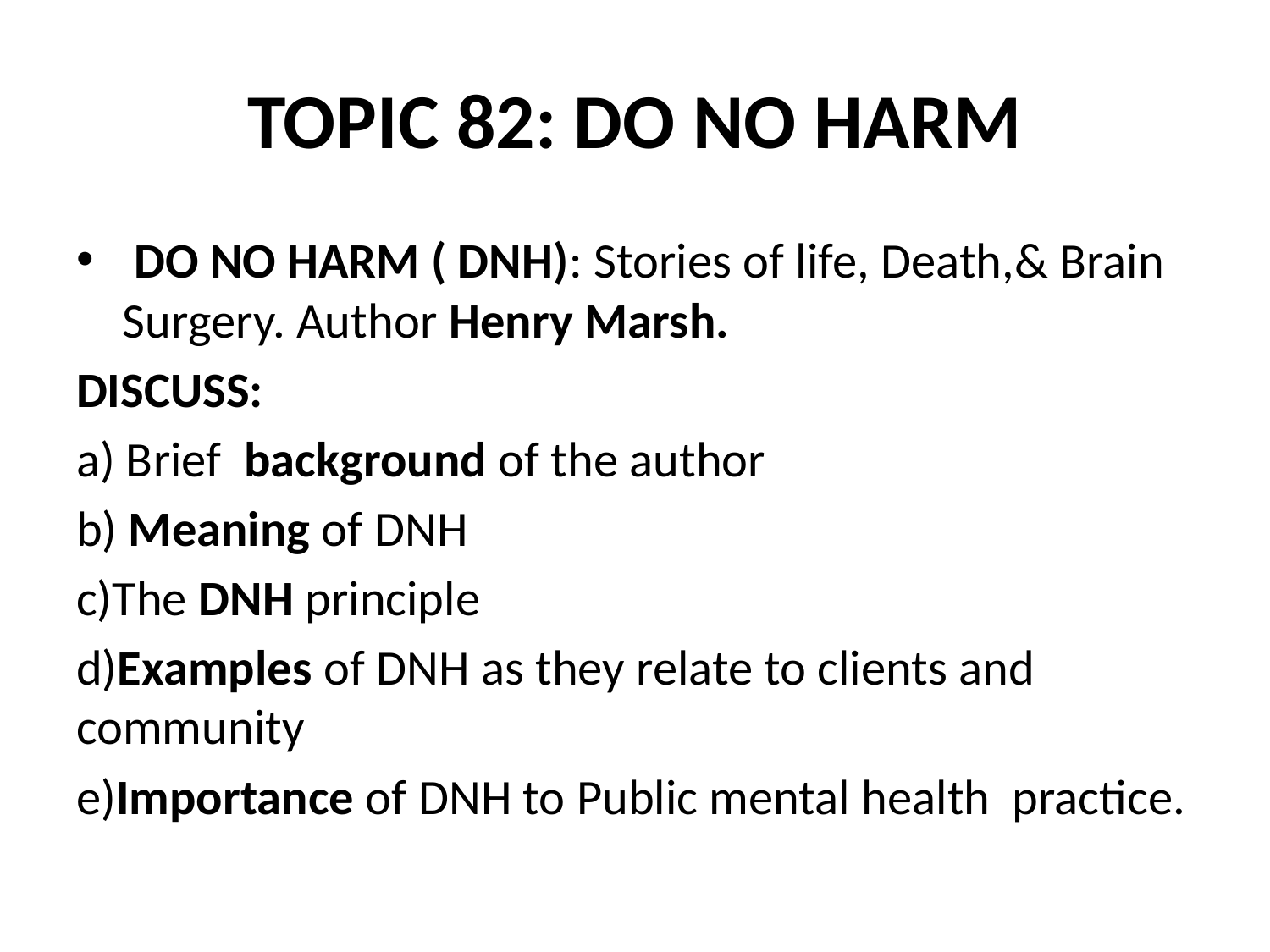

# TOPIC 82: DO NO HARM
 DO NO HARM ( DNH): Stories of life, Death,& Brain Surgery. Author Henry Marsh.
DISCUSS:
a) Brief  background of the author
b) Meaning of DNH
c)The DNH principle
d)Examples of DNH as they relate to clients and community
e)Importance of DNH to Public mental health  practice.